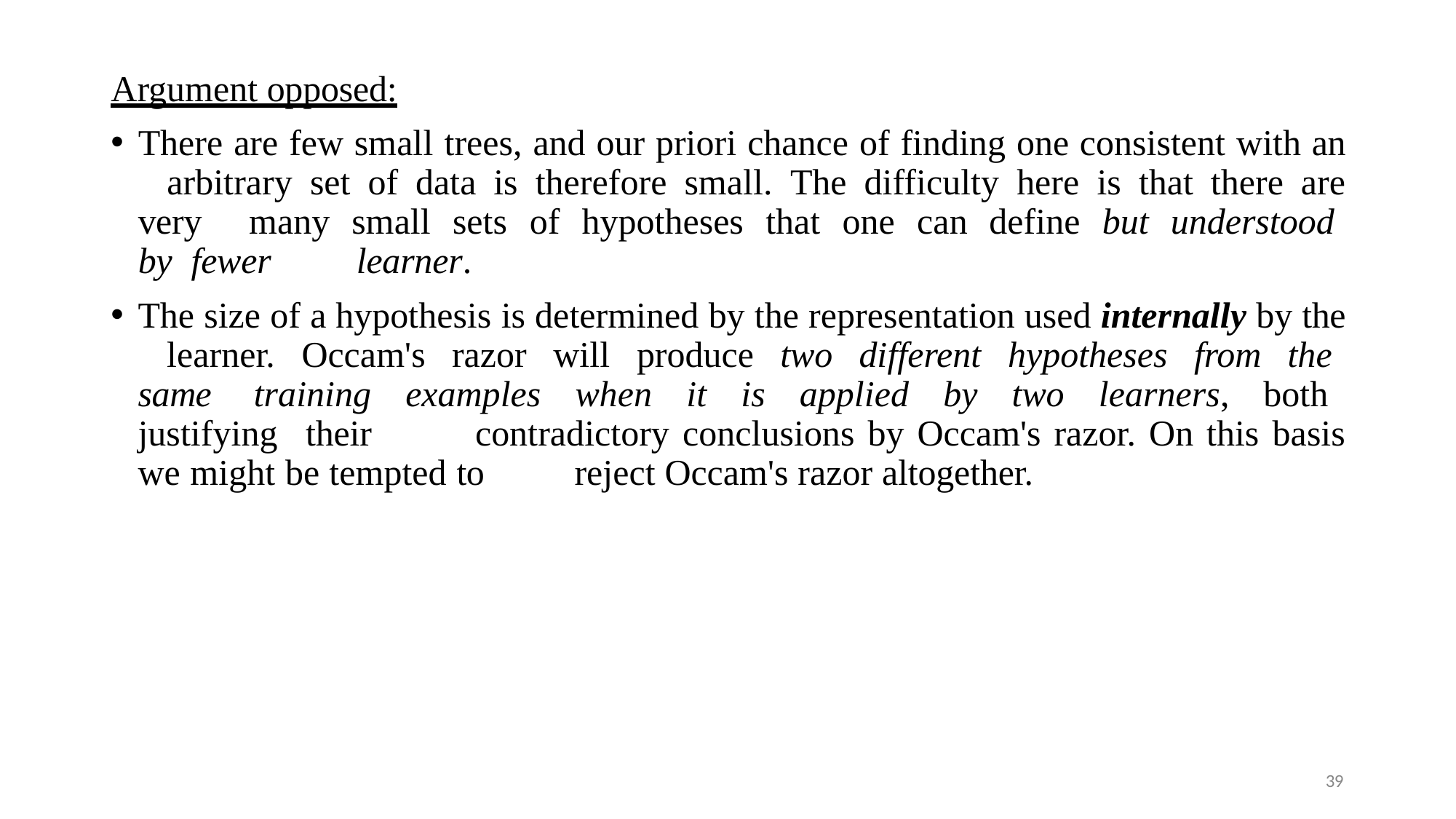

Argument opposed:
There are few small trees, and our priori chance of finding one consistent with an 	arbitrary set of data is therefore small. The difficulty here is that there are very 	many  small  sets  of  hypotheses  that  one  can  define  but  understood  by  fewer 	learner.
The size of a hypothesis is determined by the representation used internally by the 	learner.  Occam's  razor  will  produce  two  different  hypotheses  from  the  same 	training  examples  when  it  is  applied  by  two  learners,  both  justifying  their 	contradictory conclusions by Occam's razor. On this basis we might be tempted to 	reject Occam's razor altogether.
39